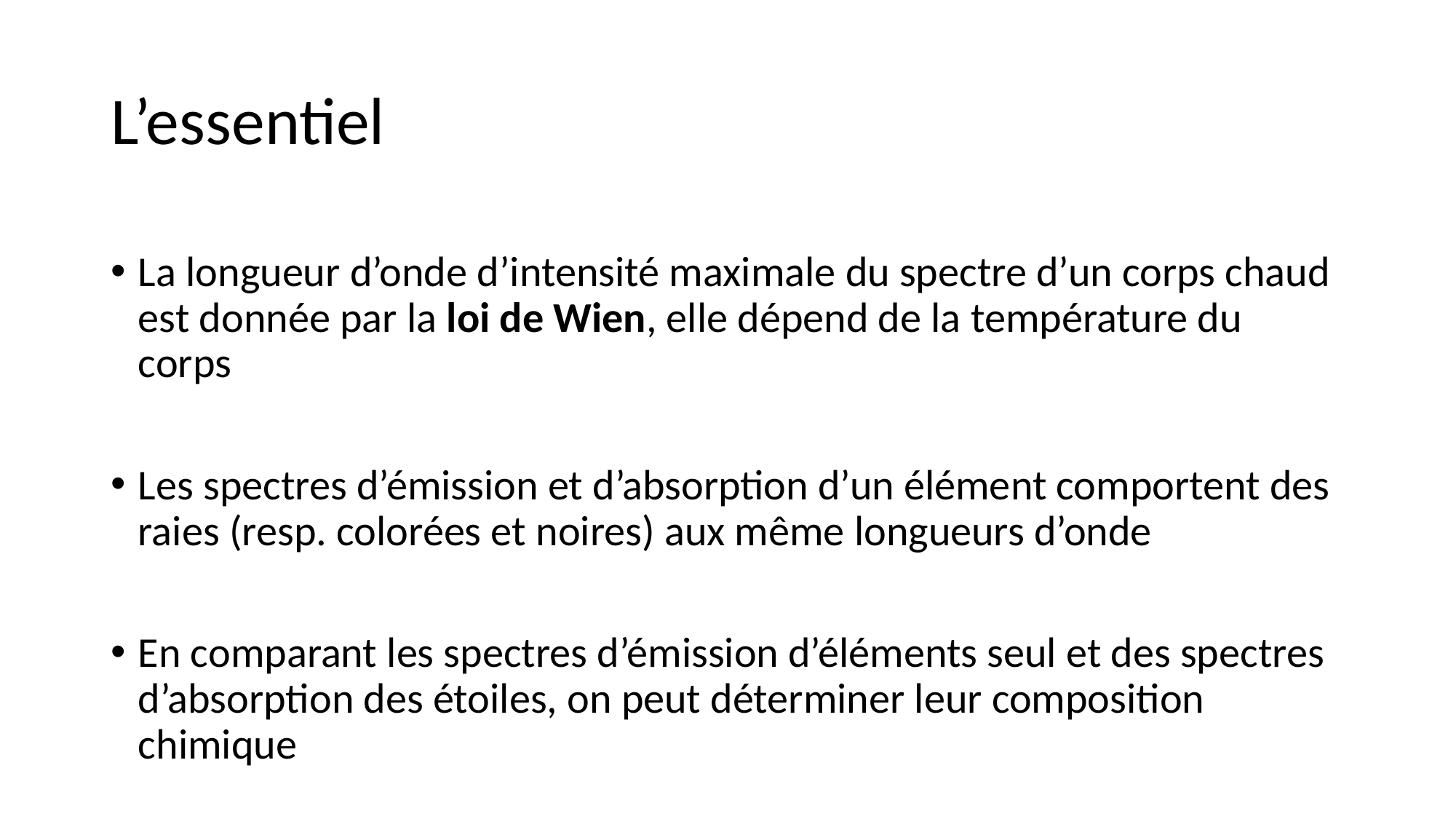

# L’essentiel

La longueur d’onde d’intensité maximale du spectre d’un corps chaud est donnée par la loi de Wien, elle dépend de la température du corps

Les spectres d’émission et d’absorption d’un élément comportent des raies (resp. colorées et noires) aux même longueurs d’onde

En comparant les spectres d’émission d’éléments seul et des spectres d’absorption des étoiles, on peut déterminer leur composition chimique